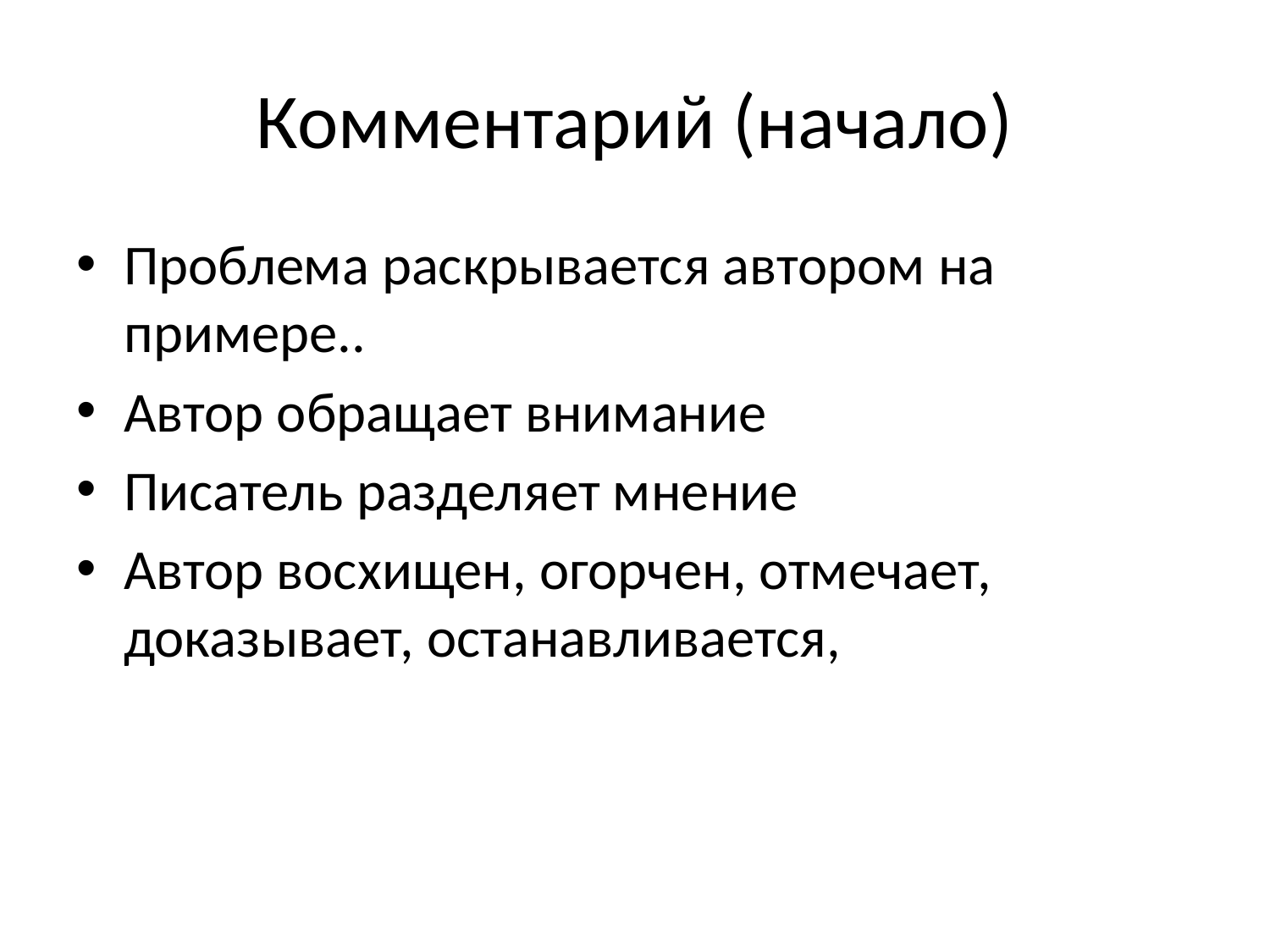

# Комментарий (начало)
Проблема раскрывается автором на примере..
Автор обращает внимание
Писатель разделяет мнение
Автор восхищен, огорчен, отмечает, доказывает, останавливается,